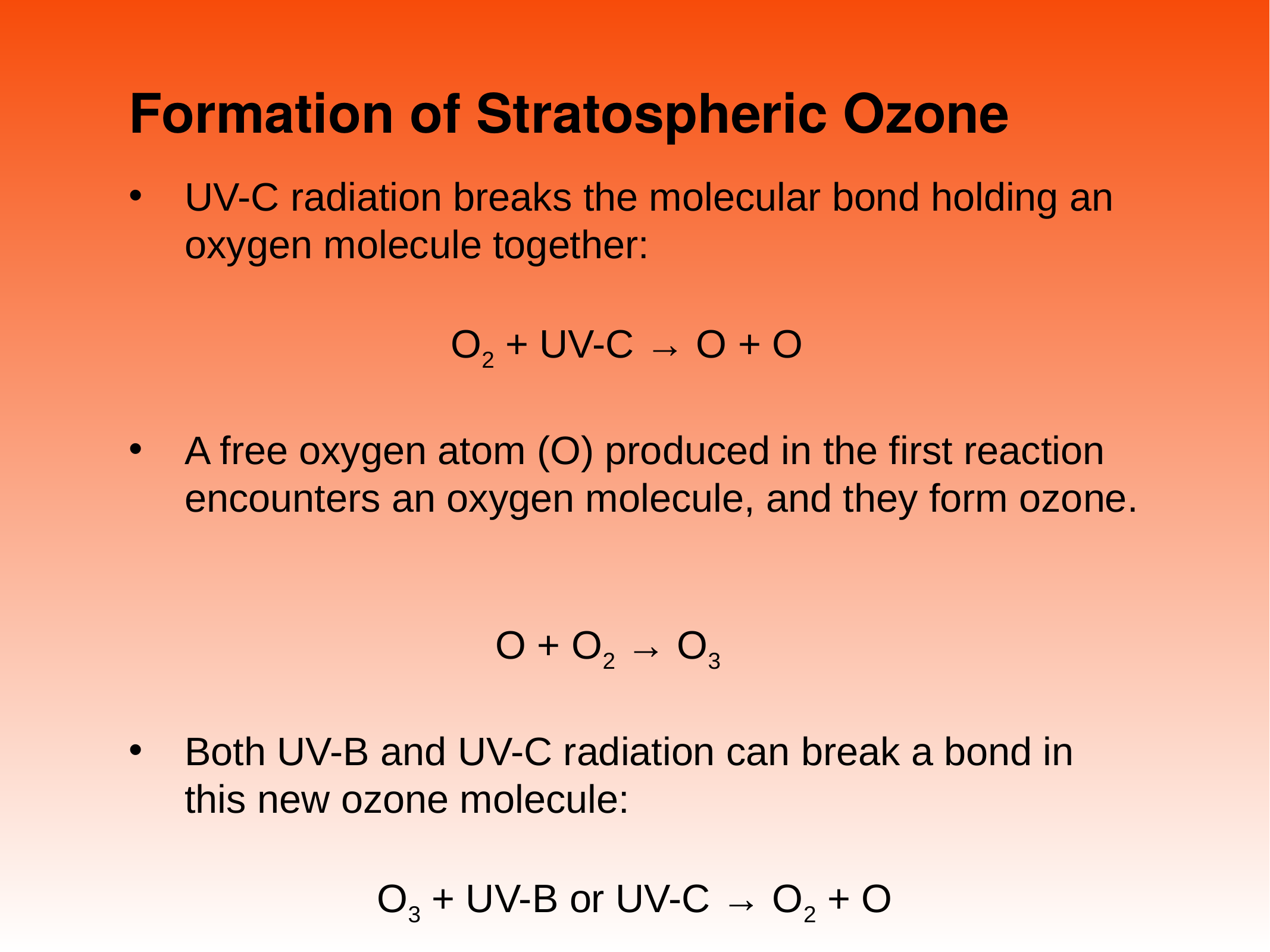

# Formation of Stratospheric Ozone
UV-C radiation breaks the molecular bond holding an oxygen molecule together:
O2 + UV-C → O + O
A free oxygen atom (O) produced in the first reaction encounters an oxygen molecule, and they form ozone.
O + O2 → O3
Both UV-B and UV-C radiation can break a bond in this new ozone molecule:
O3 + UV-B or UV-C → O2 + O